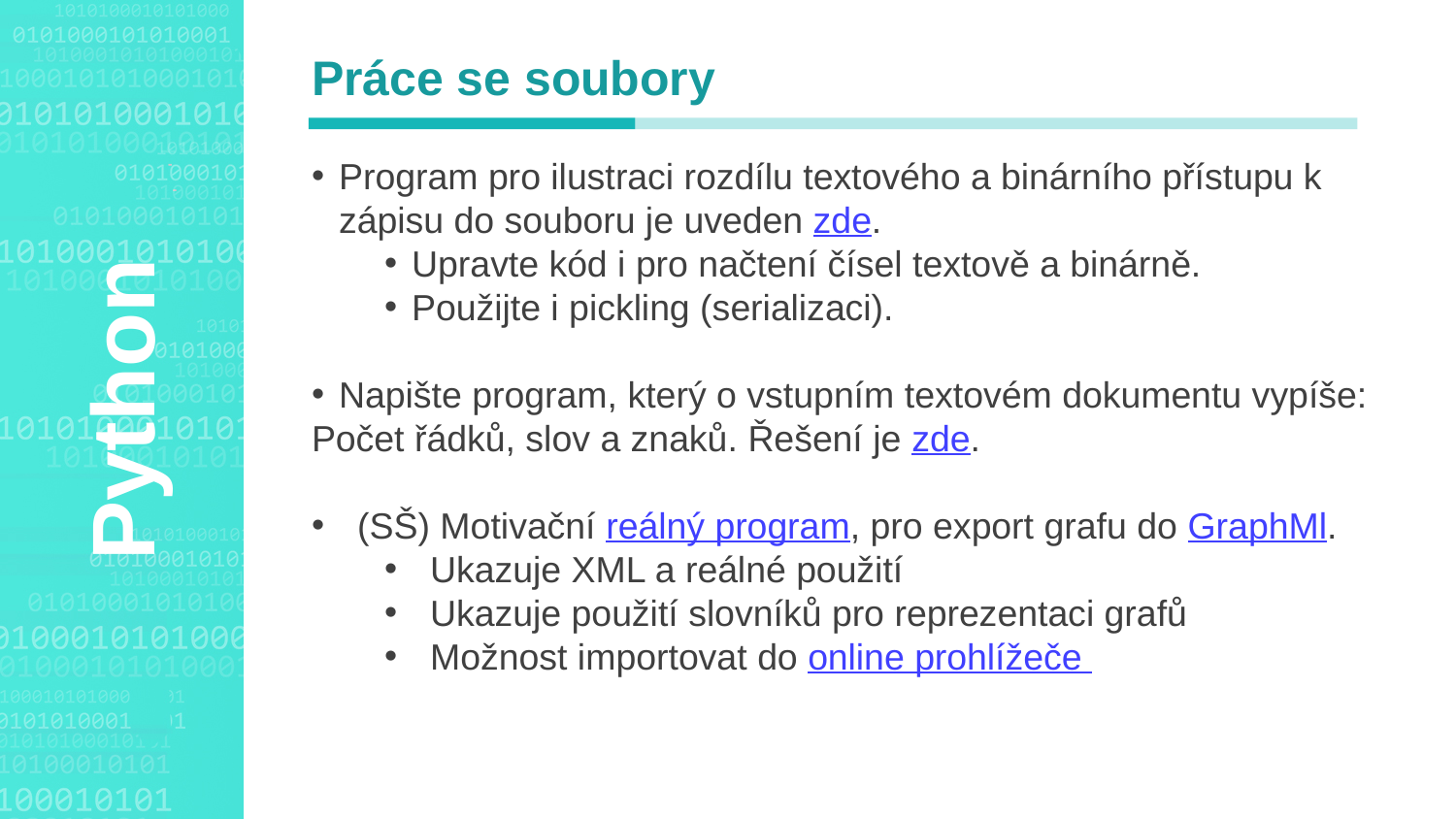

Práce se soubory
Program pro ilustraci rozdílu textového a binárního přístupu k zápisu do souboru je uveden zde.
Upravte kód i pro načtení čísel textově a binárně.
Použijte i pickling (serializaci).

Napište program, který o vstupním textovém dokumentu vypíše:
Počet řádků, slov a znaků. Řešení je zde.

(SŠ) Motivační reálný program, pro export grafu do GraphMl.
Ukazuje XML a reálné použití
Ukazuje použití slovníků pro reprezentaci grafů
Možnost importovat do online prohlížeče

Agenda Style

Python